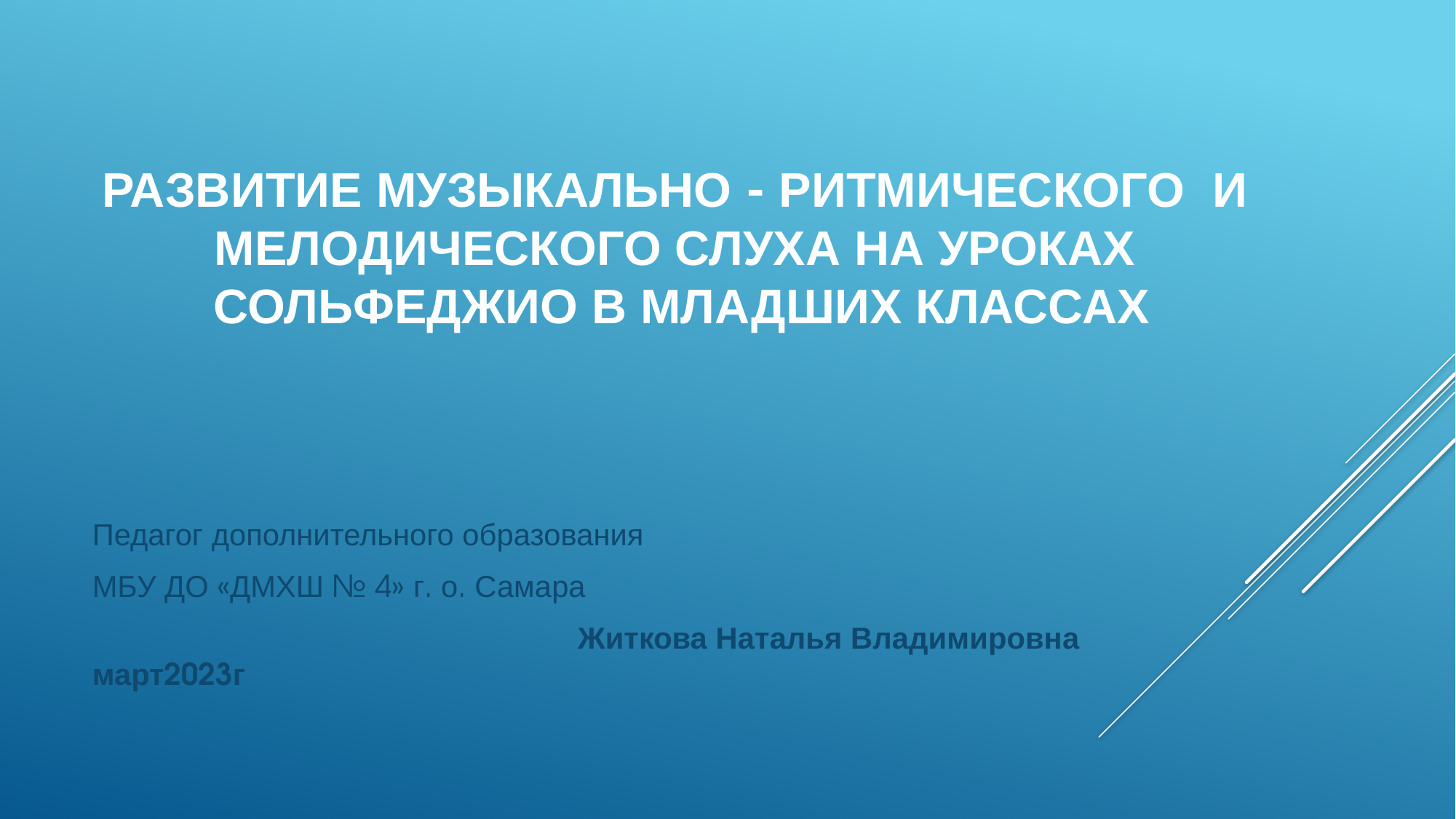

РАЗВИТИЕ МУЗЫКАЛЬНО - РИТМИЧЕСКОГО  И
МЕЛОДИЧЕСКОГО СЛУХА НА УРОКАХ
СОЛЬФЕДЖИО В МЛАДШИХ КЛАССАХ
Педагог дополнительного образования
МБУ ДО «ДМХШ № 4» г. о. Самара
                                                          Житкова Наталья Владимировна  март2023г